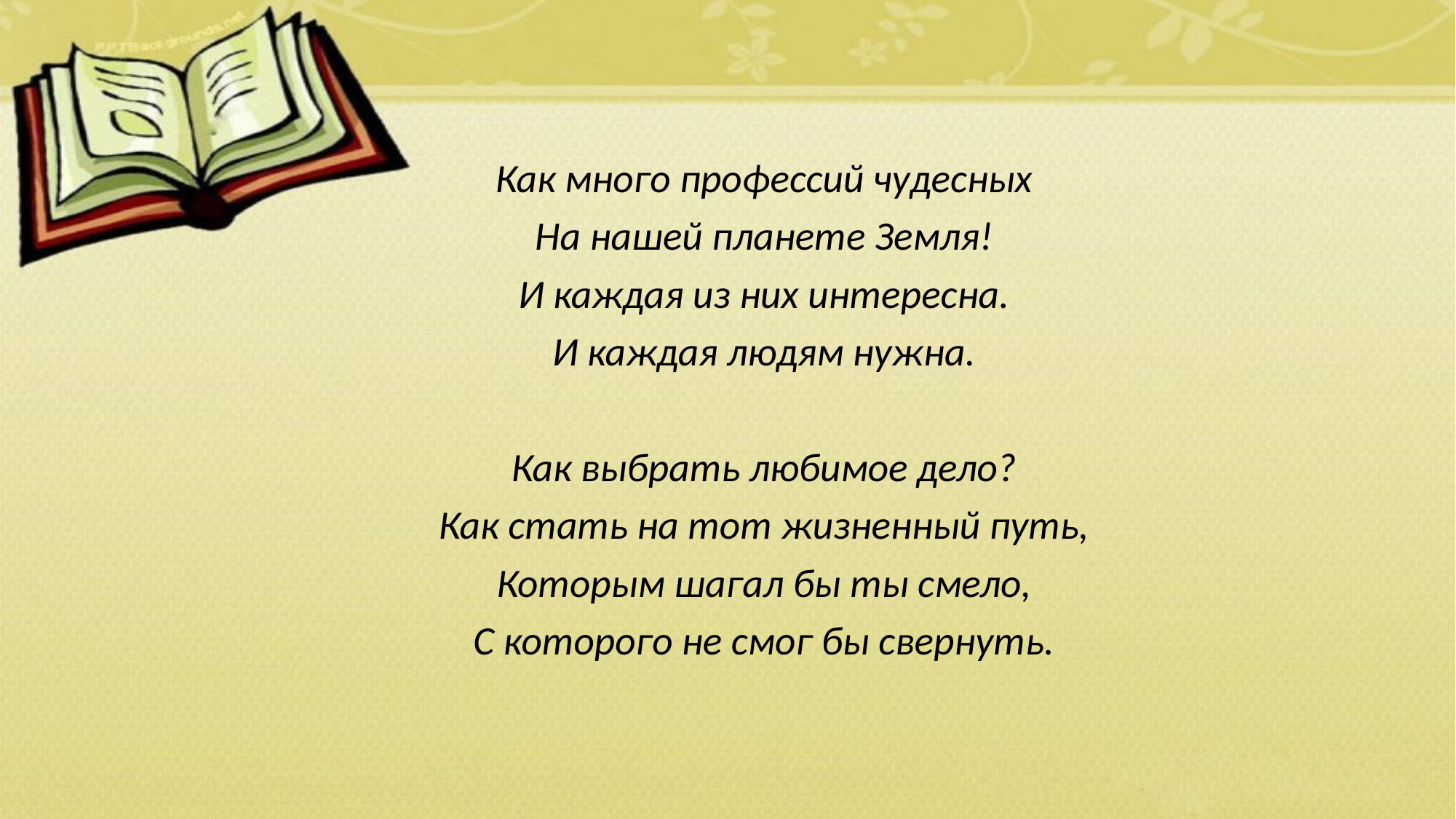

Как много профессий чудесных
На нашей планете Земля!
И каждая из них интересна.
И каждая людям нужна.

Как выбрать любимое дело?
Как стать на тот жизненный путь,
Которым шагал бы ты смело,
С которого не смог бы свернуть.